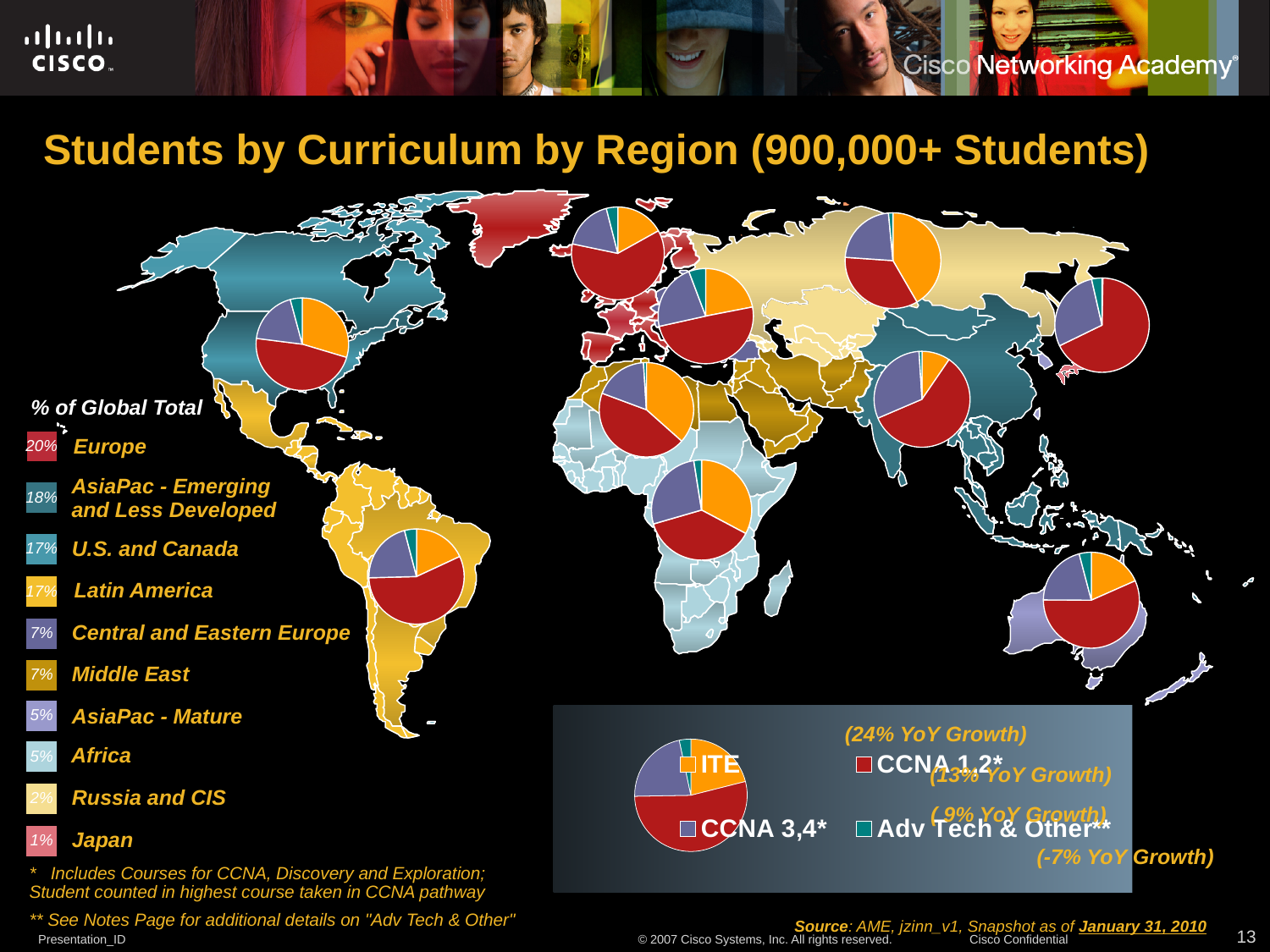

# Students by Curriculum by Region (900,000+ Students)

### Chart

| Category | European Market |
|---|---|
| ITE | 0.16917015133924437 |
| CCNA 1,2* | 0.6137561516885681 |
| CCNA 3,4* | 0.17698883192405296 |
| Adv Tech & Other | 0.040084865048134716 |

### Chart

| Category | Russia and CIS |
|---|---|
| ITE | 0.41641414141414157 |
| CCNA 1,2* | 0.3447474747474748 |
| CCNA 3,4* | 0.22363636363636372 |
| Adv Tech & Other | 0.015202020202020211 |

### Chart

| Category | Central and Eastern Europe |
|---|---|
| ITE | 0.21921891504724436 |
| CCNA 1,2* | 0.4961148330897572 |
| CCNA 3,4* | 0.2271918274030878 |
| Adv Tech & Other | 0.05747442445991121 |

### Chart

| Category | Japan |
|---|---|
| ITE | 0.00318580043235863 |
| CCNA 1,2* | 0.6748207987256801 |
| CCNA 3,4* | 0.2863807031516672 |
| Adv Tech & Other | 0.035612697690294695 |

### Chart

| Category | United States and Canada |
|---|---|
| ITE | 0.29638612105750894 |
| CCNA 1,2* | 0.4736938441650555 |
| CCNA 3,4* | 0.18787823321473923 |
| Adv Tech & Other | 0.042041801562696615 |

### Chart

| Category | AP - Emerging & Less Developed |
|---|---|
| ITE | 0.0952462562199345 |
| CCNA 1,2* | 0.5902939473093244 |
| CCNA 3,4* | 0.3044724431784608 |
| Adv Tech & Other | 0.009987353292280786 |

### Chart

| Category | Middle East |
|---|---|
| ITE | 0.3657967908243064 |
| CCNA 1,2* | 0.441116839483288 |
| CCNA 3,4* | 0.18315182760817927 |
| Adv Tech & Other | 0.009934542084226387 |

% of Global Total

Europe
20%

### Chart

| Category | Africa |
|---|---|
| ITE | 0.32763178015160466 |
| CCNA 1,2* | 0.3774602966555259 |
| CCNA 3,4* | 0.2699172073311925 |
| Adv Tech & Other | 0.024990715861677275 |

AsiaPac - Emerging and Less Developed

18%

### Chart

| Category | Latin America and the Caribbean |
|---|---|
| ITE | 0.18075037267192307 |
| CCNA 1,2* | 0.5650005687362675 |
| CCNA 3,4* | 0.21341978124607142 |
| Adv Tech & Other | 0.0408292773457378 |

U.S. and Canada

17%

### Chart

| Category | AP - Mature |
|---|---|
| ITE | 0.18372317803982224 |
| CCNA 1,2* | 0.5673110380823505 |
| CCNA 3,4* | 0.20798376184032494 |
| Adv Tech & Other | 0.04098202203750243 |

Latin America

17%

Central and Eastern Europe
7%

Middle East
7%

AsiaPac - Mature
5%

### Chart

| Category | Global |
|---|---|
| ITE | 0.21056880976121814 |
| CCNA 1,2* | 0.5367442877220695 |
| CCNA 3,4* | 0.21948717102651388 |
| Adv Tech & Other** | 0.03319973149019845 |
(24% YoY Growth)

Africa
5%
(13% YoY Growth)
Russia and CIS
2%
( 9% YoY Growth)
Japan
1%
(-7% YoY Growth)
*   Includes Courses for CCNA, Discovery and Exploration; Student counted in highest course taken in CCNA pathway
** See Notes Page for additional details on "Adv Tech & Other"
Source: AME, jzinn_v1, Snapshot as of January 31, 2010